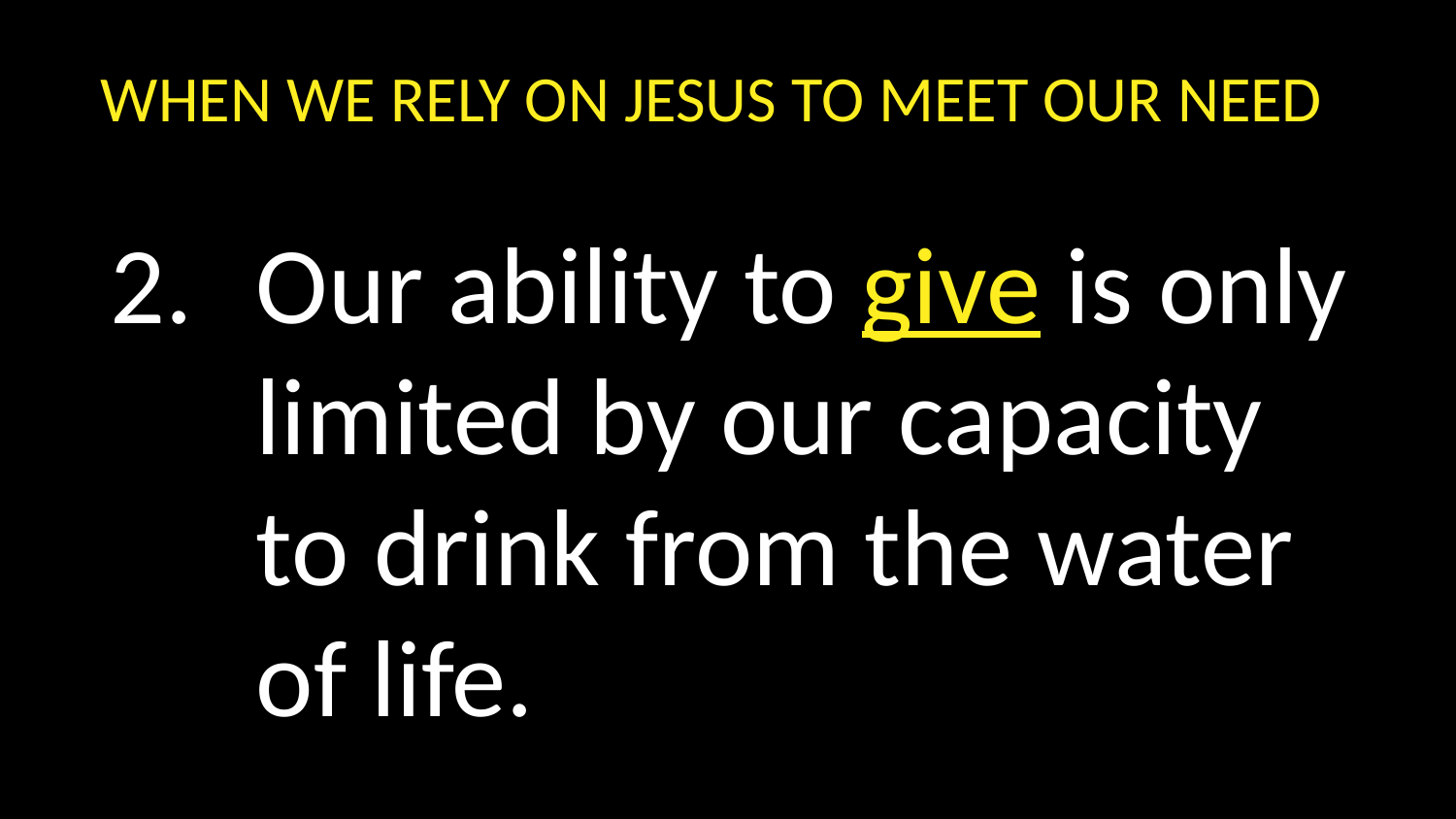

WHEN WE RELY ON JESUS TO MEET OUR NEED
Our ability to give is only limited by our capacity to drink from the water of life.